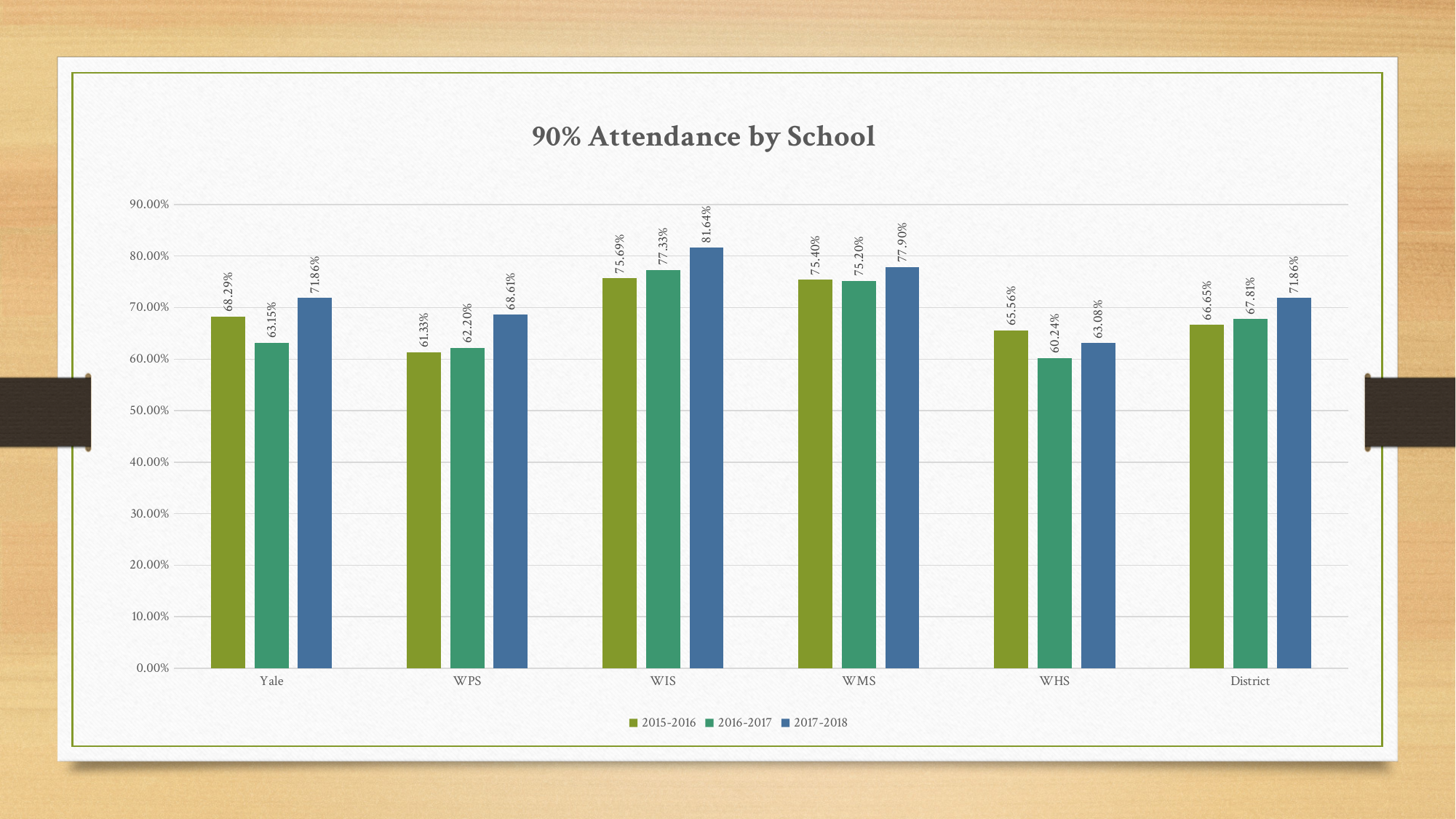

### Chart: 90% Attendance by School

| Category | 2015-2016 | 2016-2017 | 2017-2018 |
|---|---|---|---|
| Yale | 0.6829 | 0.6315 | 0.7186 |
| WPS | 0.6133 | 0.622 | 0.6861 |
| WIS | 0.7569 | 0.7733 | 0.8164 |
| WMS | 0.754 | 0.752 | 0.779 |
| WHS | 0.6556 | 0.6024 | 0.6308 |
| District | 0.6665 | 0.6781 | 0.7186 |